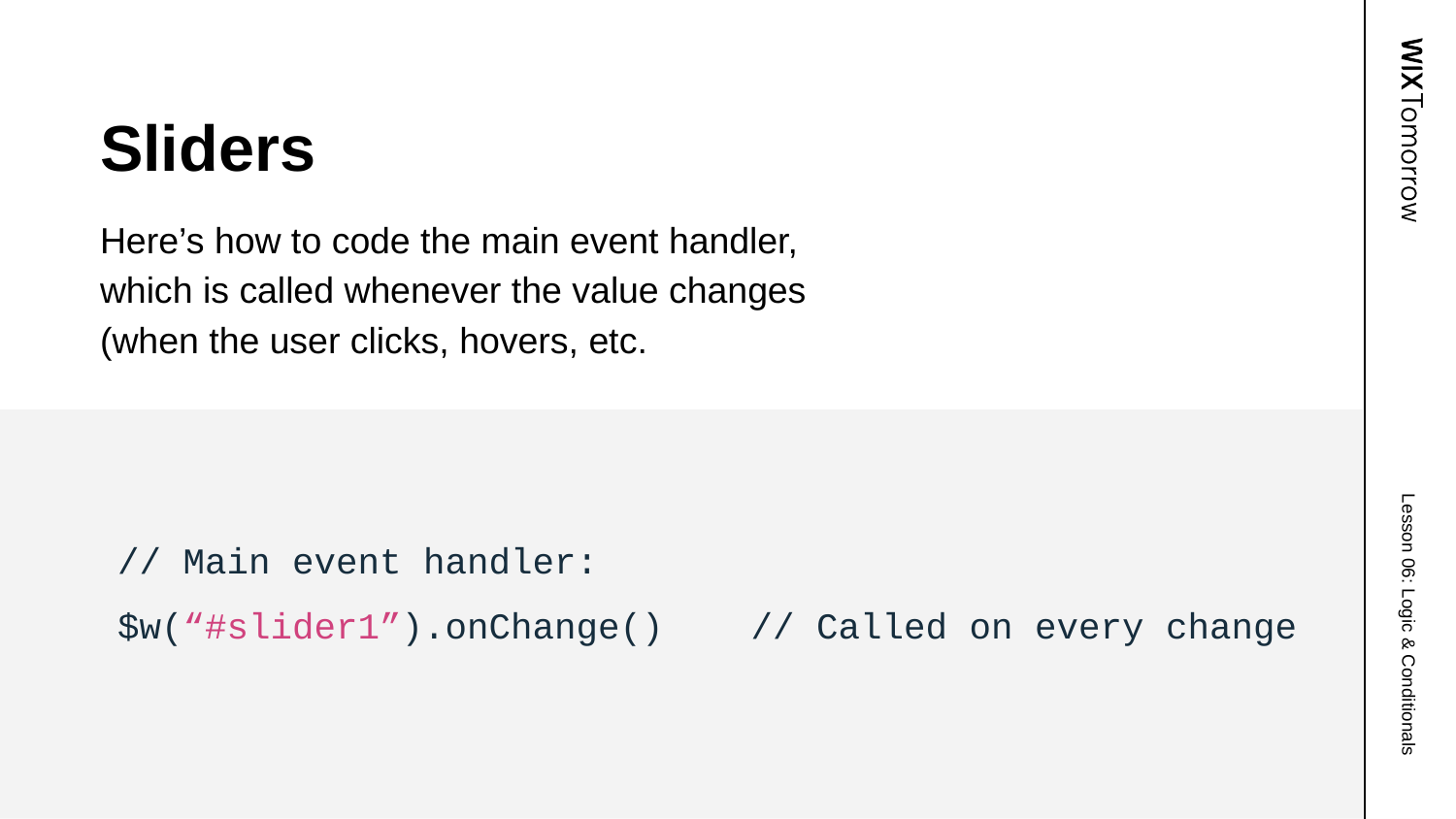

# Sliders
Here’s how to code the main event handler, which is called whenever the value changes (when the user clicks, hovers, etc.
// Main event handler:
$w(“#slider1”).onChange()    // Called on every change